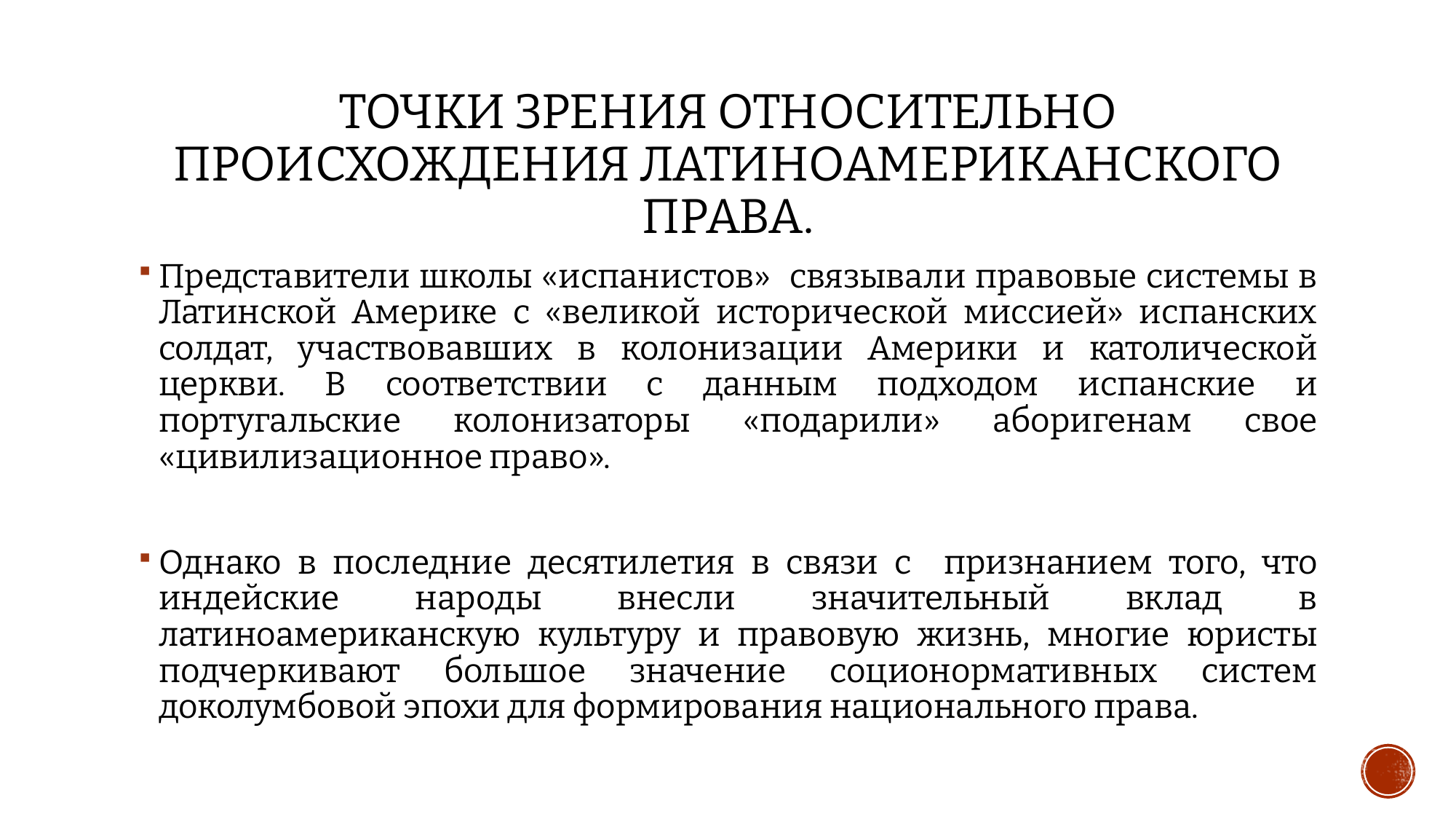

# Точки зрения относительно происхождения латиноамериканского права.
Представители школы «испанистов»  связывали правовые системы в Латинской Америке с «великой исторической миссией» испанских солдат, участвовавших в колонизации Америки и католической церкви. В соответствии с данным подходом испанские и португальские колонизаторы «подарили» аборигенам свое «цивилизационное право».

Однако в последние десятилетия в связи с  признанием того, что индейские народы внесли значительный вклад в латиноамериканскую культуру и правовую жизнь, многие юристы подчеркивают большое значение соционормативных систем доколумбовой эпохи для формирования национального права.